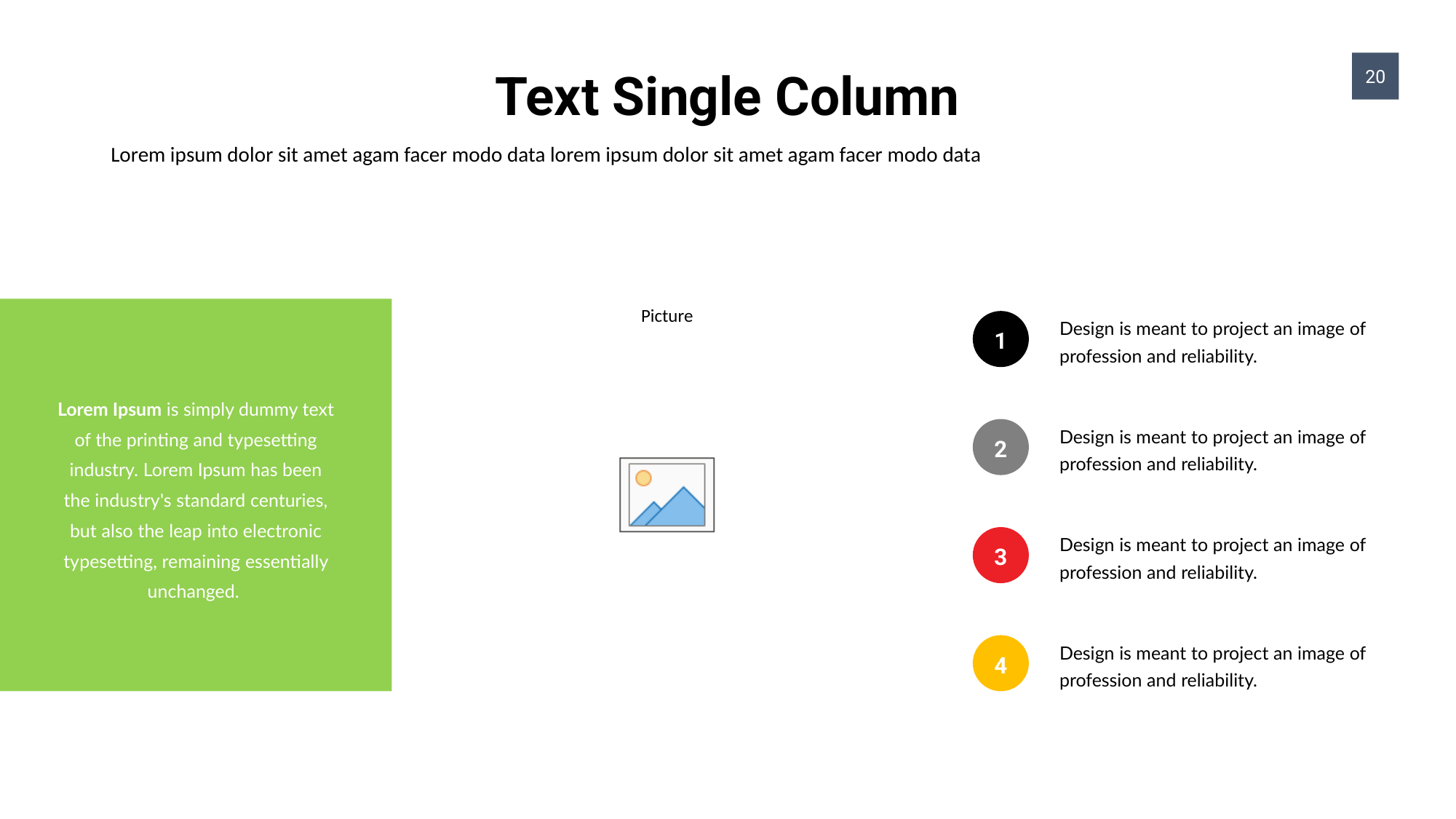

Text Single Column
20
Lorem ipsum dolor sit amet agam facer modo data lorem ipsum dolor sit amet agam facer modo data

1
Design is meant to project an image of profession and reliability.

2
Design is meant to project an image of profession and reliability.

3
Design is meant to project an image of profession and reliability.

4
Design is meant to project an image of profession and reliability.
Lorem Ipsum is simply dummy text of the printing and typesetting industry. Lorem Ipsum has been the industry's standard centuries, but also the leap into electronic typesetting, remaining essentially unchanged.